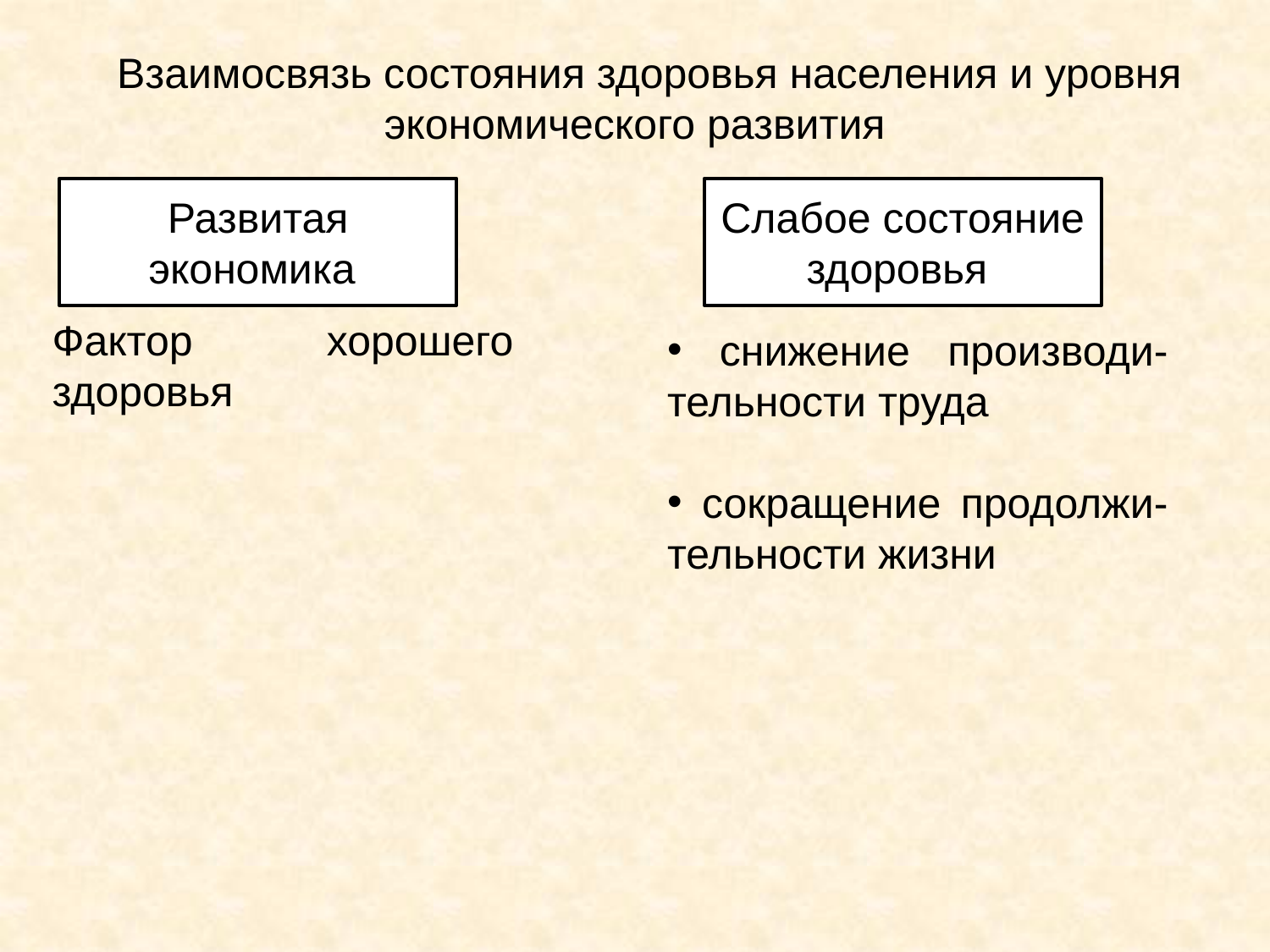

Взаимосвязь состояния здоровья населения и уровня экономического развития
Развитая экономика
Слабое состояние здоровья
Фактор хорошего здоровья
 снижение производи-тельности труда

 сокращение продолжи-тельности жизни